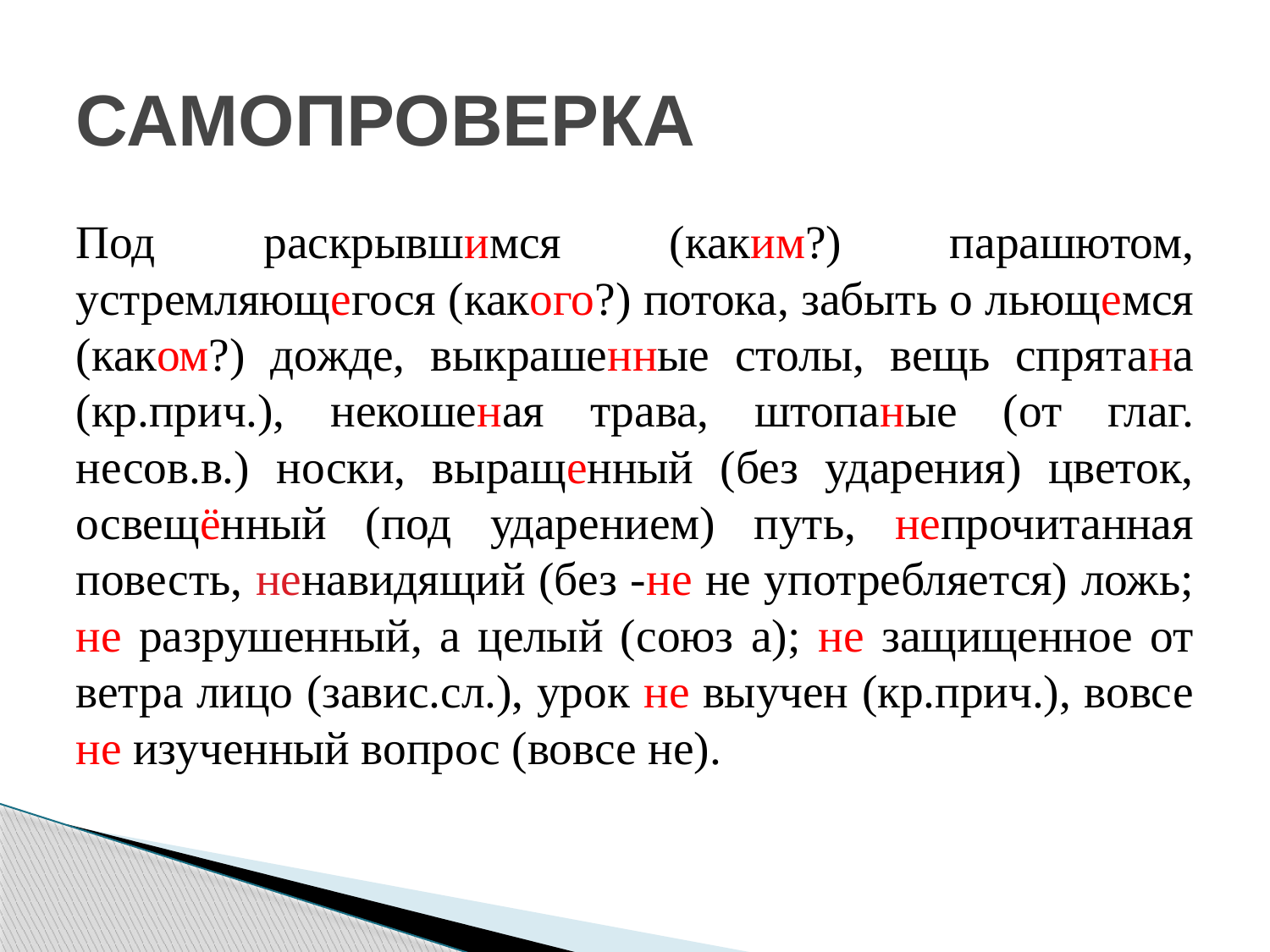

# САМОПРОВЕРКА
Под раскрывшимся (каким?) парашютом, устремляющегося (какого?) потока, забыть о льющемся (каком?) дожде, выкрашенные столы, вещь спрятана (кр.прич.), некошеная трава, штопаные (от глаг. несов.в.) носки, выращенный (без ударения) цветок, освещённый (под ударением) путь, непрочитанная повесть, ненавидящий (без -не не употребляется) ложь; не разрушенный, а целый (союз а); не защищенное от ветра лицо (завис.сл.), урок не выучен (кр.прич.), вовсе не изученный вопрос (вовсе не).